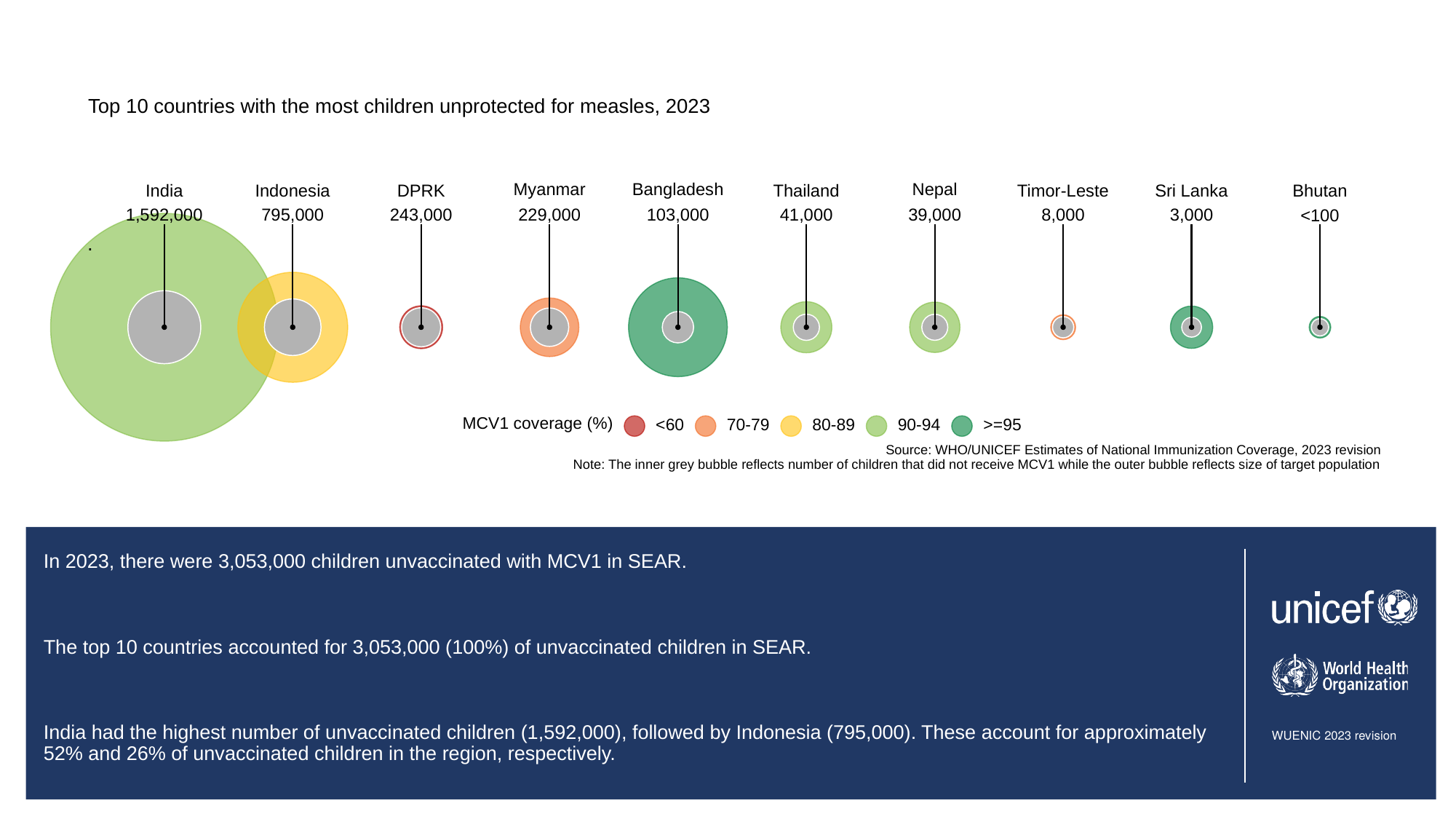

Top 10 countries with the most children unprotected for measles, 2023

Myanmar
Bangladesh
Nepal
Sri Lanka
India
Indonesia
Thailand
Timor-Leste
Bhutan
DPRK

1,592,000
795,000
243,000
229,000
103,000
41,000
39,000
8,000
3,000
<100

.

MCV1 coverage (%)
<60
70-79
80-89
90-94
>=95
Source: WHO/UNICEF Estimates of National Immunization Coverage, 2023 revision
Note: The inner grey bubble reflects number of children that did not receive MCV1 while the outer bubble reflects size of target population
# In 2023, there were 3,053,000 children unvaccinated with MCV1 in SEAR.

The top 10 countries accounted for 3,053,000 (100%) of unvaccinated children in SEAR.

India had the highest number of unvaccinated children (1,592,000), followed by Indonesia (795,000). These account for approximately 52% and 26% of unvaccinated children in the region, respectively.

Absolute numbers of un- and undervaccinated children is driven by a combination of birth cohort size and programme performance, as such, large birth cohort countries may have a large number of zero-dose children despite higher coverage than other countries.